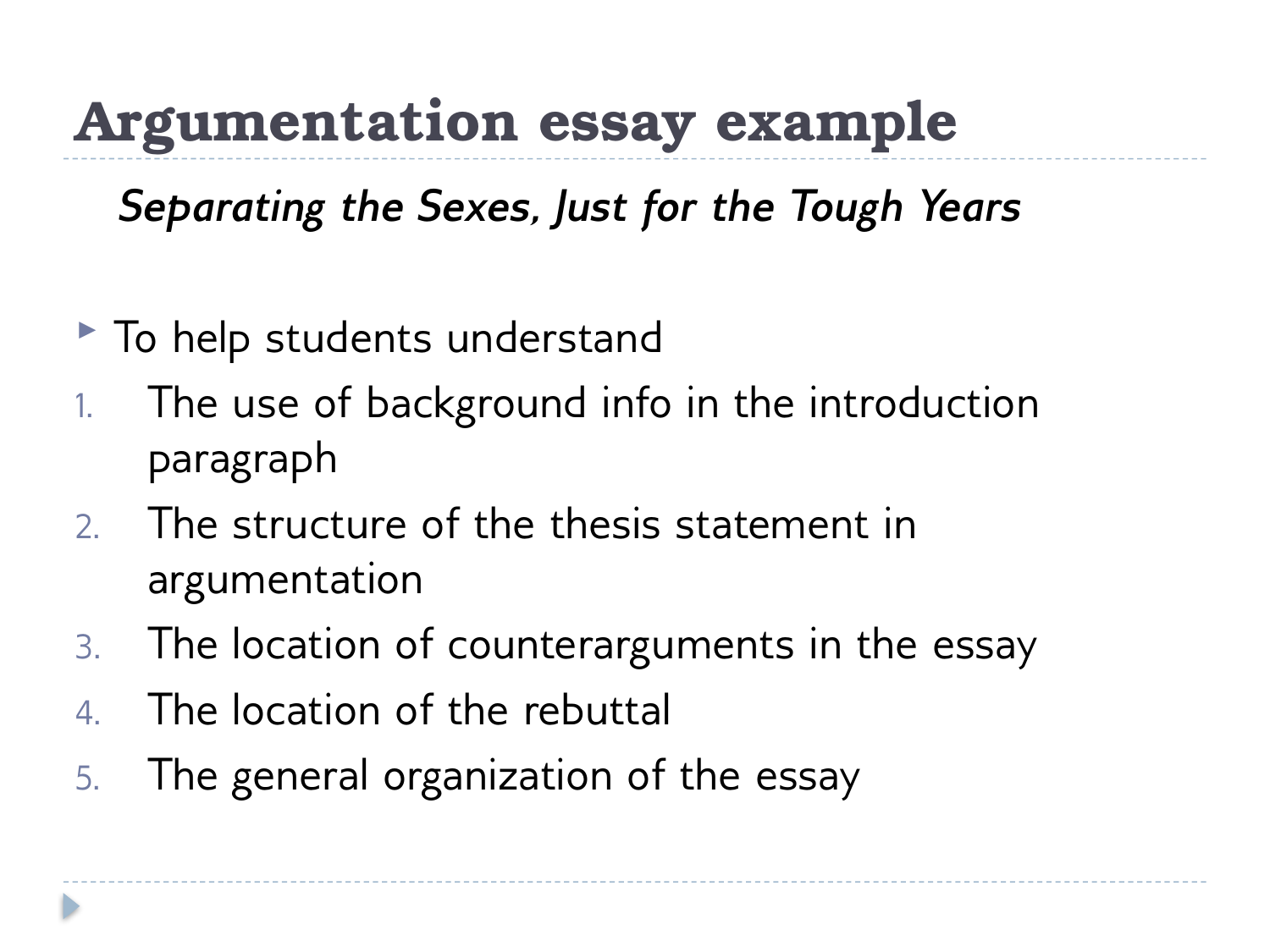

# Argumentation essay example
   Separating the Sexes, Just for the Tough Years

To help students understand
The use of background info in the introduction paragraph
The structure of the thesis statement in argumentation
The location of counterarguments in the essay
The location of the rebuttal
The general organization of the essay